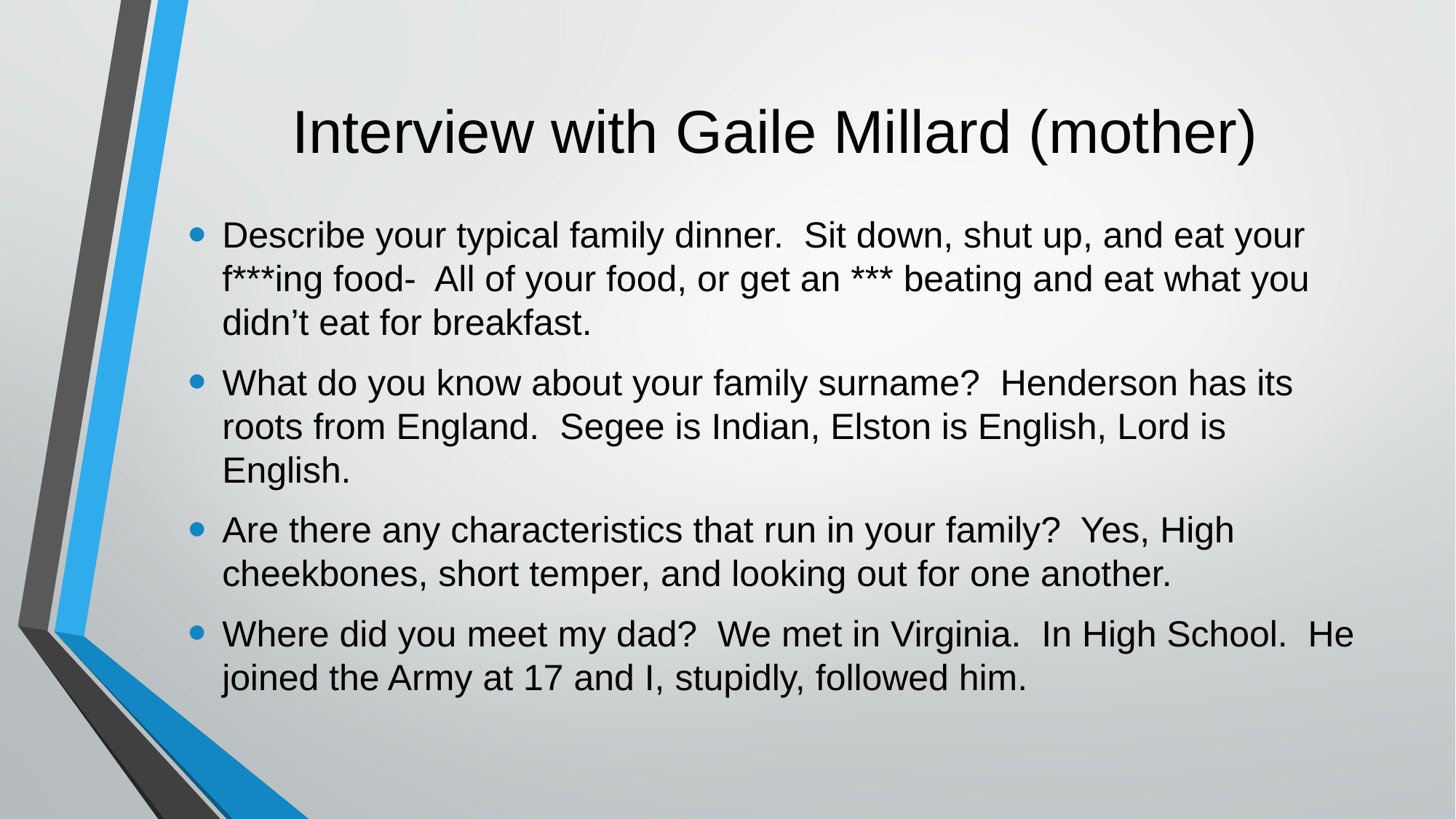

# Interview with Gaile Millard (mother)
Describe your typical family dinner.  Sit down, shut up, and eat your f***ing food-  All of your food, or get an *** beating and eat what you didn’t eat for breakfast.
What do you know about your family surname?  Henderson has its roots from England.  Segee is Indian, Elston is English, Lord is English.
Are there any characteristics that run in your family?  Yes, High cheekbones, short temper, and looking out for one another.
Where did you meet my dad?  We met in Virginia.  In High School.  He joined the Army at 17 and I, stupidly, followed him.